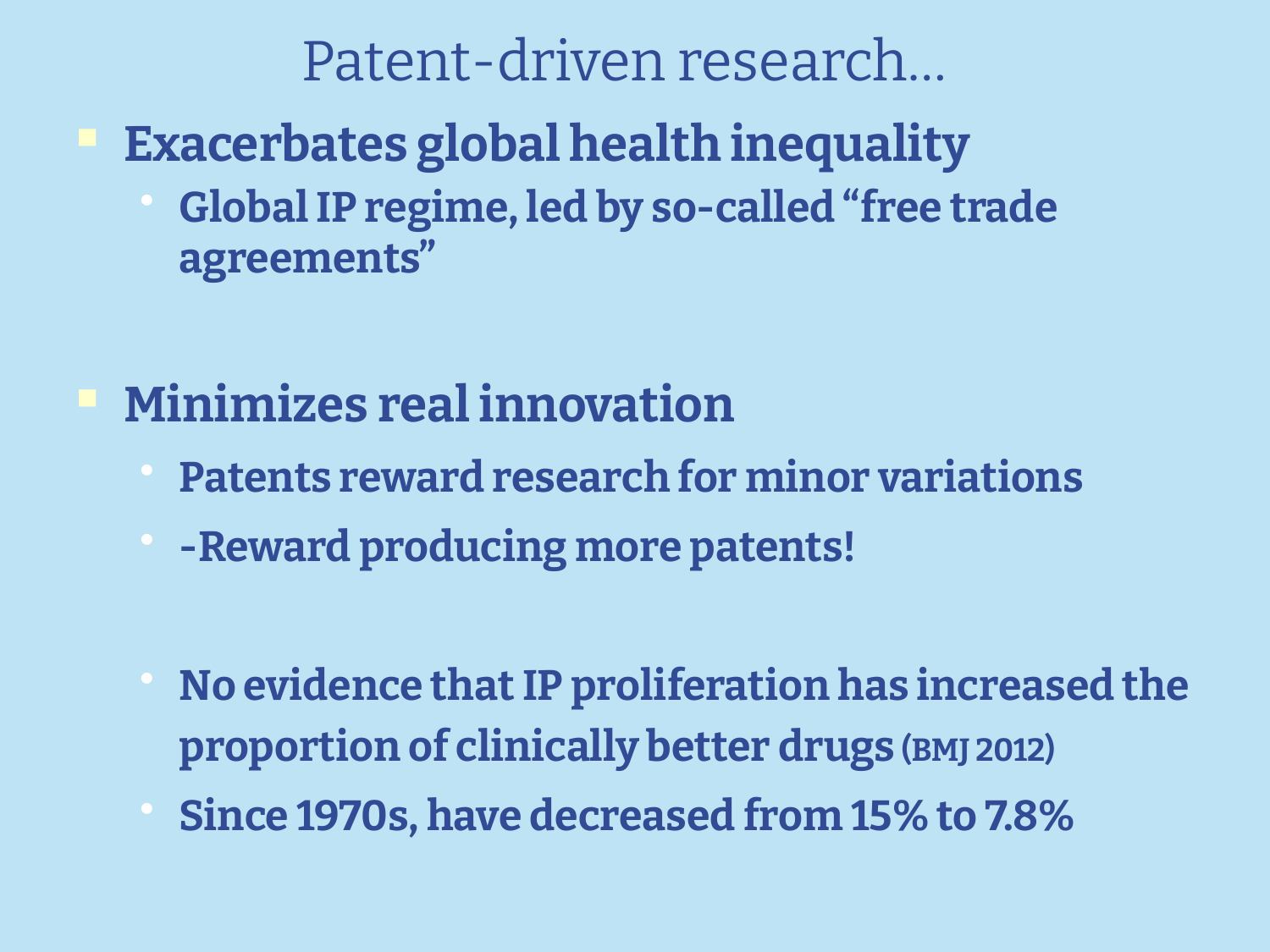

# Patent-driven research…
Exacerbates global health inequality
Global IP regime, led by so-called “free trade agreements”

Minimizes real innovation
Patents reward research for minor variations
-Reward producing more patents!

No evidence that IP proliferation has increased the proportion of clinically better drugs (BMJ 2012)
Since 1970s, have decreased from 15% to 7.8%